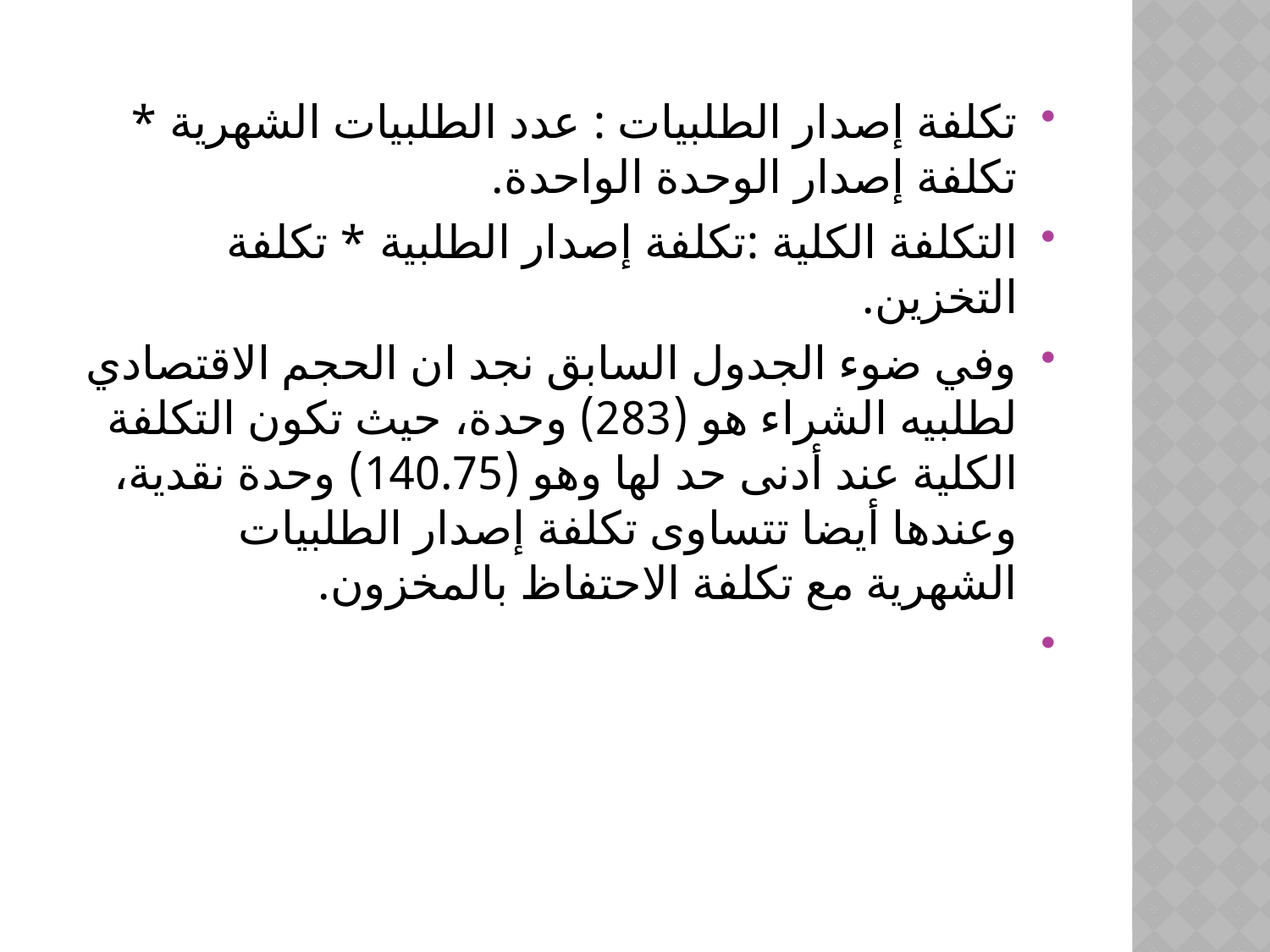

تكلفة إصدار الطلبيات : عدد الطلبيات الشهرية *    تكلفة إصدار الوحدة الواحدة.
التكلفة الكلية :تكلفة إصدار الطلبية * تكلفة التخزين.
وفي ضوء الجدول السابق نجد ان الحجم الاقتصادي لطلبيه الشراء هو (283) وحدة، حيث تكون التكلفة الكلية عند أدنى حد لها وهو (140.75) وحدة نقدية، وعندها أيضا تتساوى تكلفة إصدار الطلبيات الشهرية مع تكلفة الاحتفاظ بالمخزون.